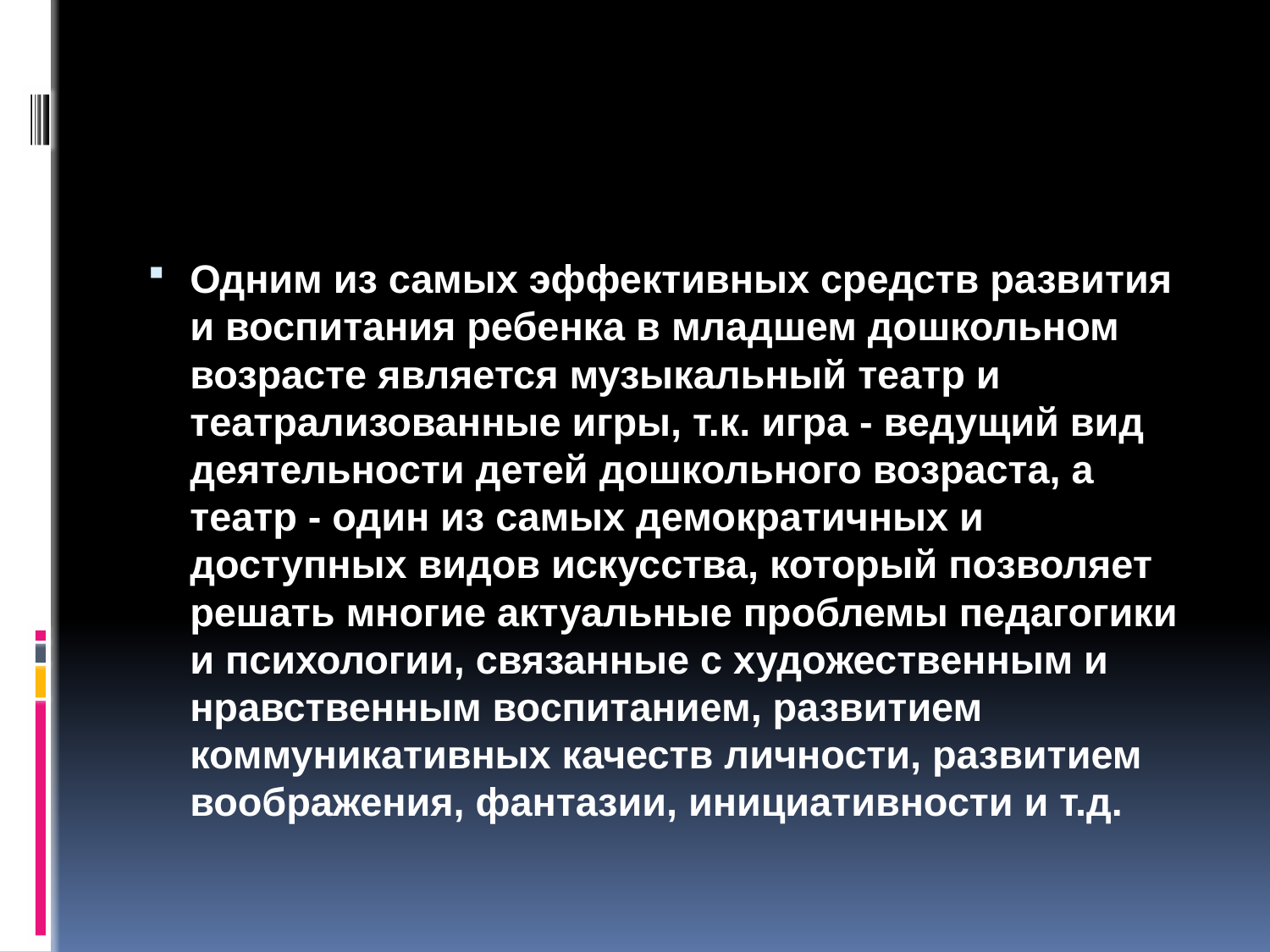

#
Одним из самых эффективных средств развития и воспитания ребенка в младшем дошкольном возрасте является музыкальный театр и театрализованные игры, т.к. игра - ведущий вид деятельности детей дошкольного возраста, а театр - один из самых демократичных и доступных видов искусства, который позволяет решать многие актуальные проблемы педагогики и психологии, связанные с художественным и нравственным воспитанием, развитием коммуникативных качеств личности, развитием воображения, фантазии, инициативности и т.д.